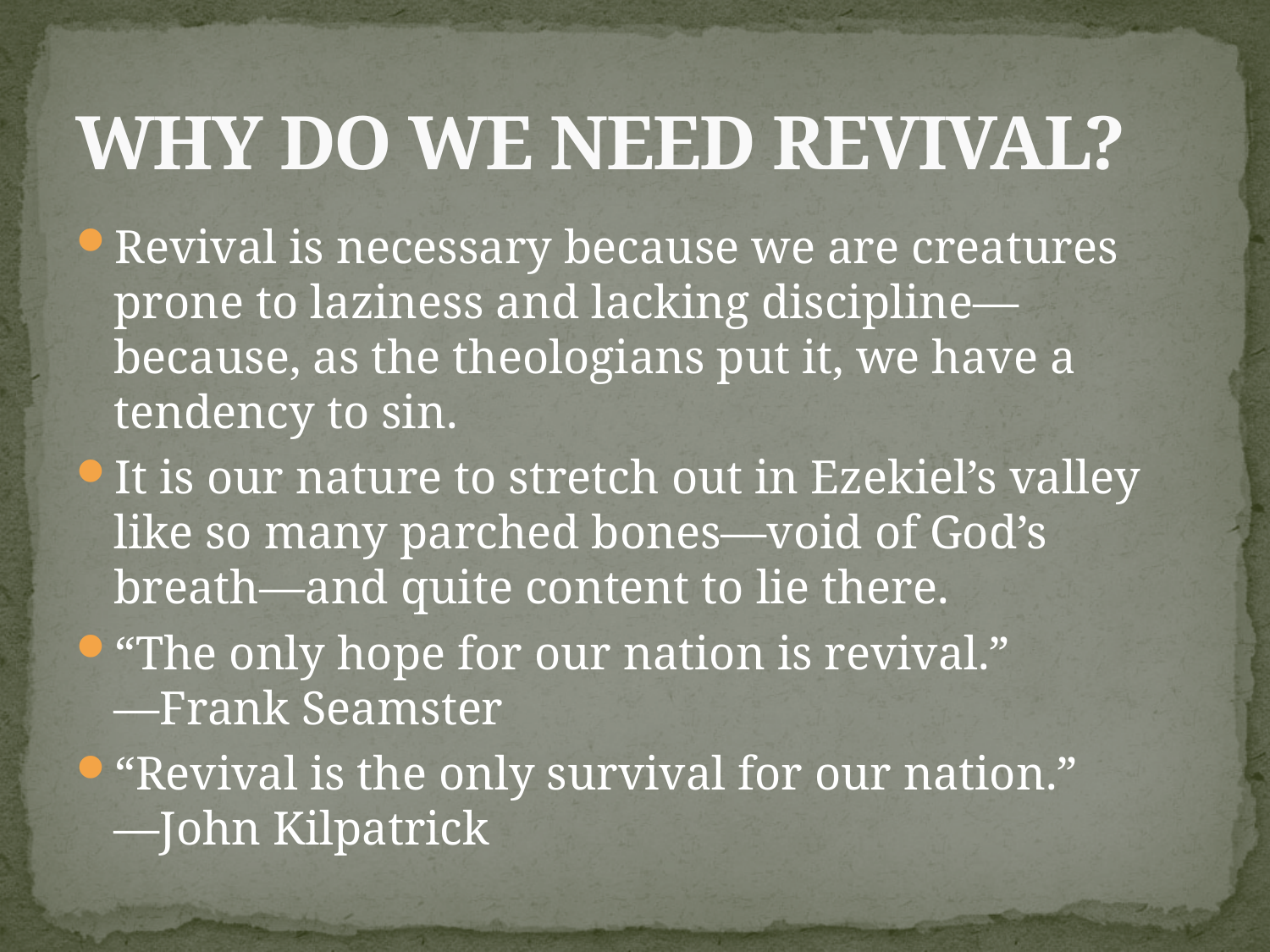

# Why Do We Need Revival?
Revival is necessary because we are creatures prone to laziness and lacking discipline—because, as the theologians put it, we have a tendency to sin.
It is our nature to stretch out in Ezekiel’s valley like so many parched bones—void of God’s breath—and quite content to lie there.
“The only hope for our nation is revival.”
—Frank Seamster
“Revival is the only survival for our nation.”
—John Kilpatrick